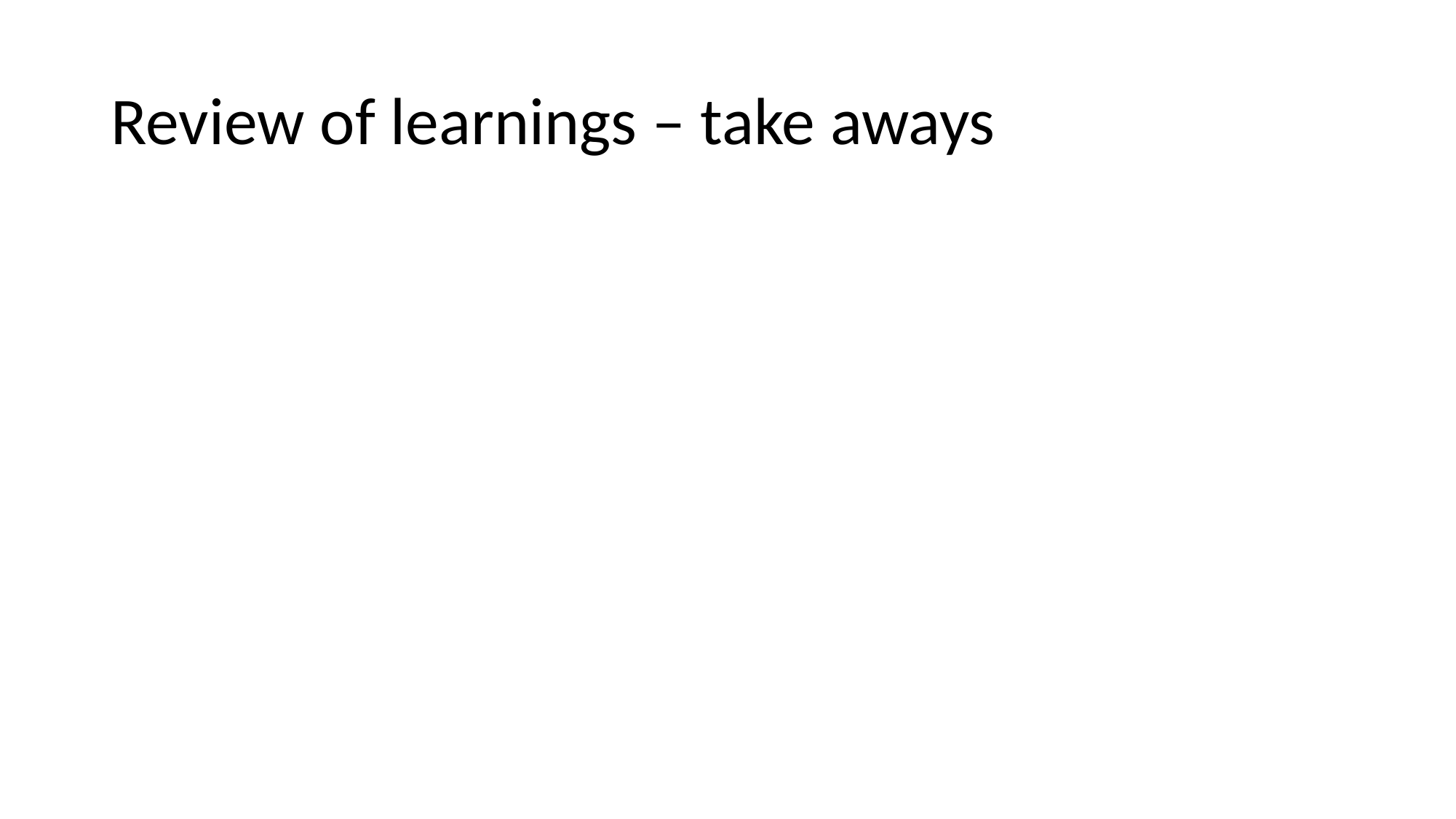

# Review of learnings – take aways